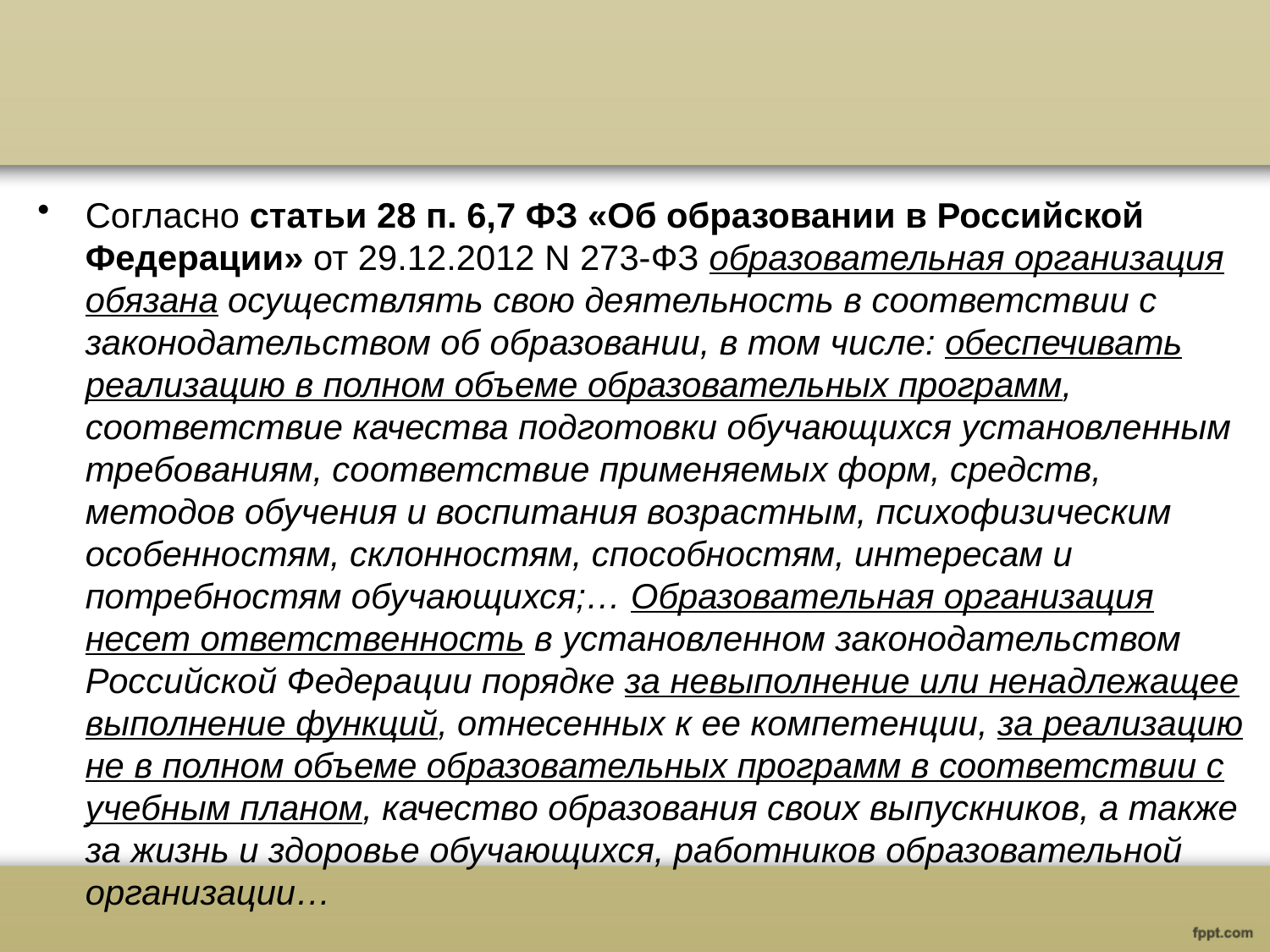

#
Согласно статьи 28 п. 6,7 ФЗ «Об образовании в Российской Федерации» от 29.12.2012 N 273-ФЗ образовательная организация обязана осуществлять свою деятельность в соответствии с законодательством об образовании, в том числе: обеспечивать реализацию в полном объеме образовательных программ, соответствие качества подготовки обучающихся установленным требованиям, соответствие применяемых форм, средств, методов обучения и воспитания возрастным, психофизическим особенностям, склонностям, способностям, интересам и потребностям обучающихся;… Образовательная организация несет ответственность в установленном законодательством Российской Федерации порядке за невыполнение или ненадлежащее выполнение функций, отнесенных к ее компетенции, за реализацию не в полном объеме образовательных программ в соответствии с учебным планом, качество образования своих выпускников, а также за жизнь и здоровье обучающихся, работников образовательной организации…